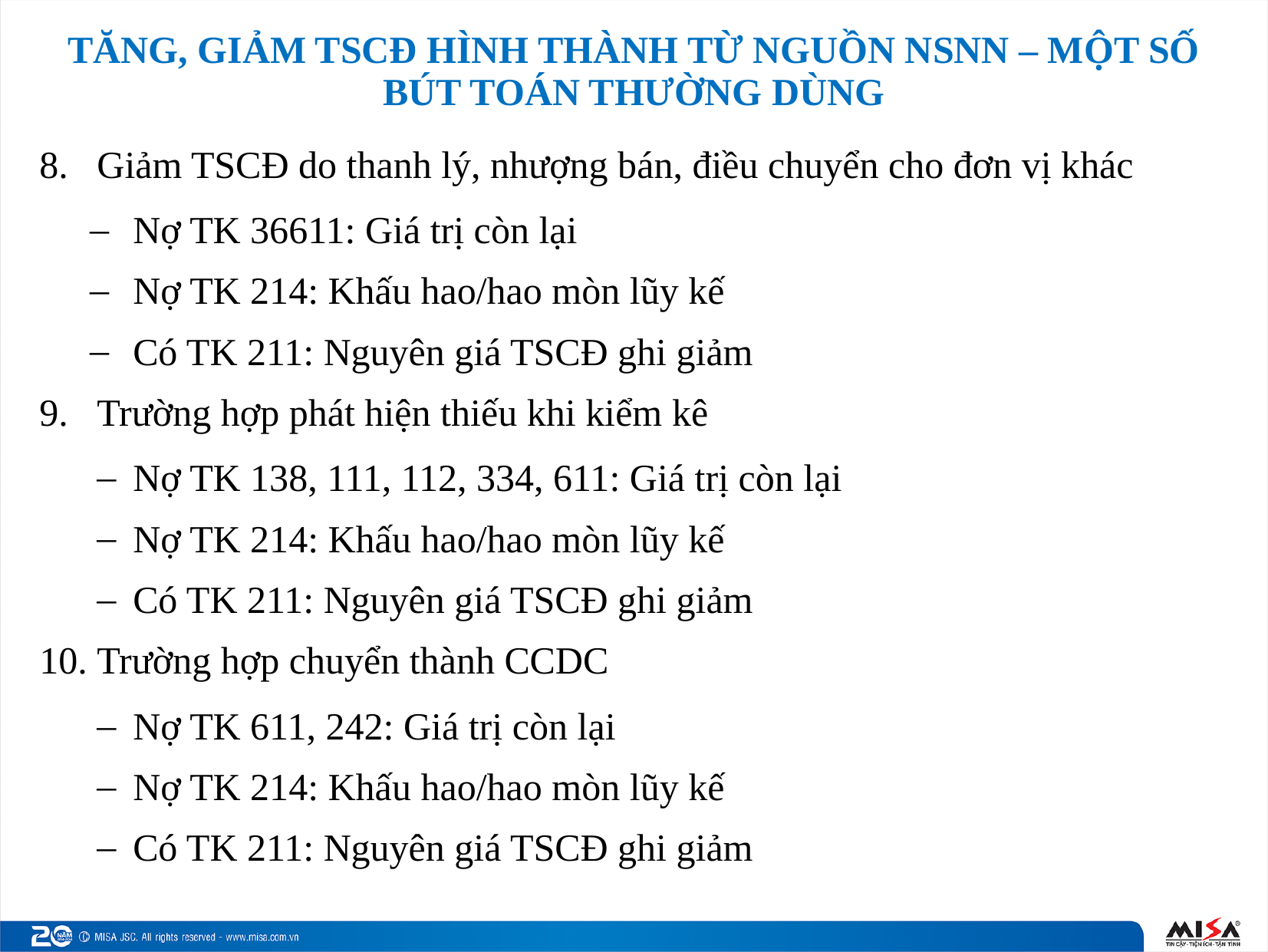

# TĂNG, GIẢM TSCĐ HÌNH THÀNH TỪ NGUỒN NSNN – MỘT SỐ BÚT TOÁN THƯỜNG DÙNG
Giảm TSCĐ do thanh lý, nhượng bán, điều chuyển cho đơn vị khác
Nợ TK 36611: Giá trị còn lại
Nợ TK 214: Khấu hao/hao mòn lũy kế
Có TK 211: Nguyên giá TSCĐ ghi giảm
Trường hợp phát hiện thiếu khi kiểm kê
Nợ TK 138, 111, 112, 334, 611: Giá trị còn lại
Nợ TK 214: Khấu hao/hao mòn lũy kế
Có TK 211: Nguyên giá TSCĐ ghi giảm
Trường hợp chuyển thành CCDC
Nợ TK 611, 242: Giá trị còn lại
Nợ TK 214: Khấu hao/hao mòn lũy kế
Có TK 211: Nguyên giá TSCĐ ghi giảm